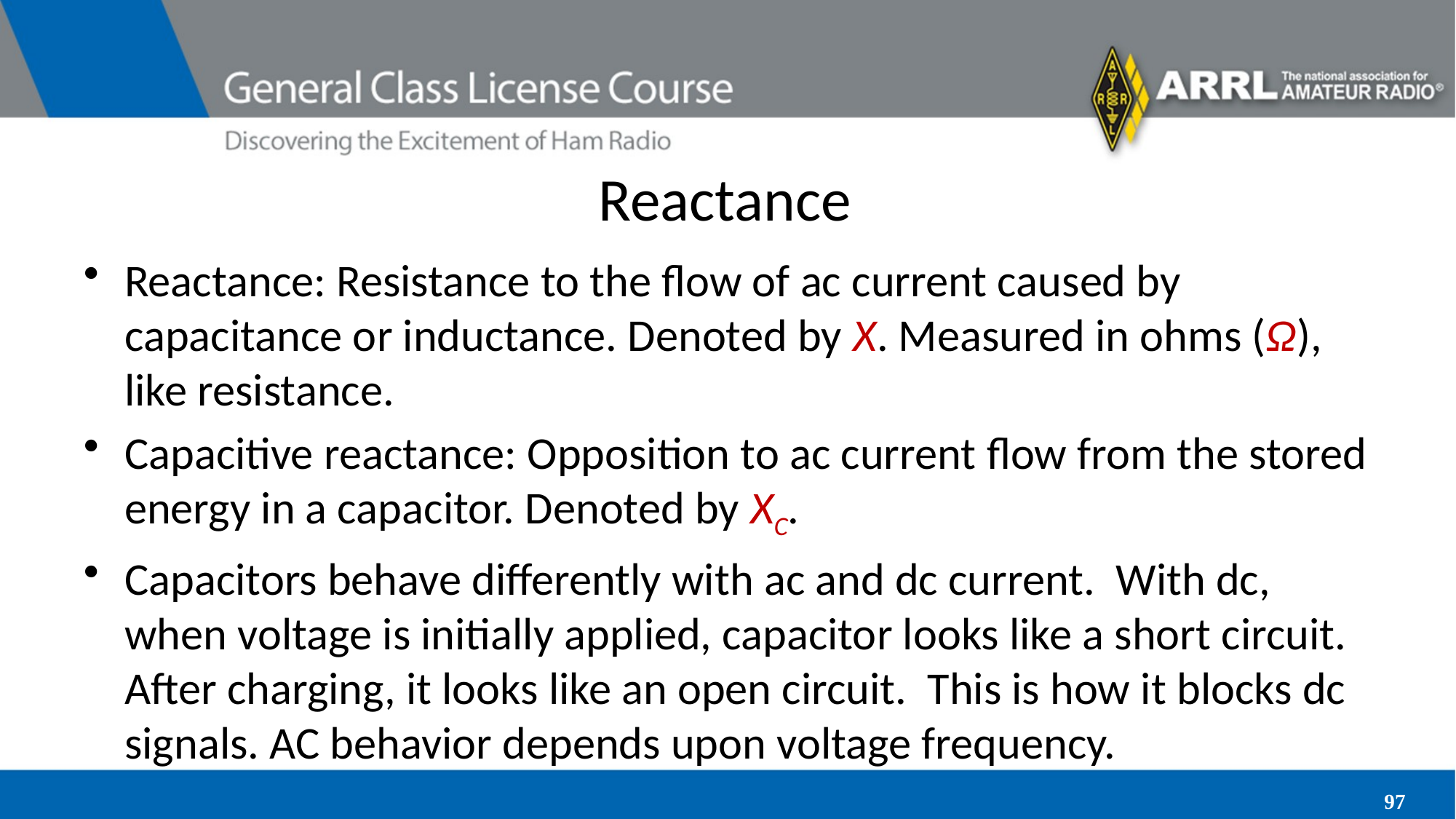

# Reactance
Reactance: Resistance to the flow of ac current caused by capacitance or inductance. Denoted by X. Measured in ohms (Ω), like resistance.
Capacitive reactance: Opposition to ac current flow from the stored energy in a capacitor. Denoted by XC.
Capacitors behave differently with ac and dc current.  With dc, when voltage is initially applied, capacitor looks like a short circuit. After charging, it looks like an open circuit.  This is how it blocks dc signals. AC behavior depends upon voltage frequency.